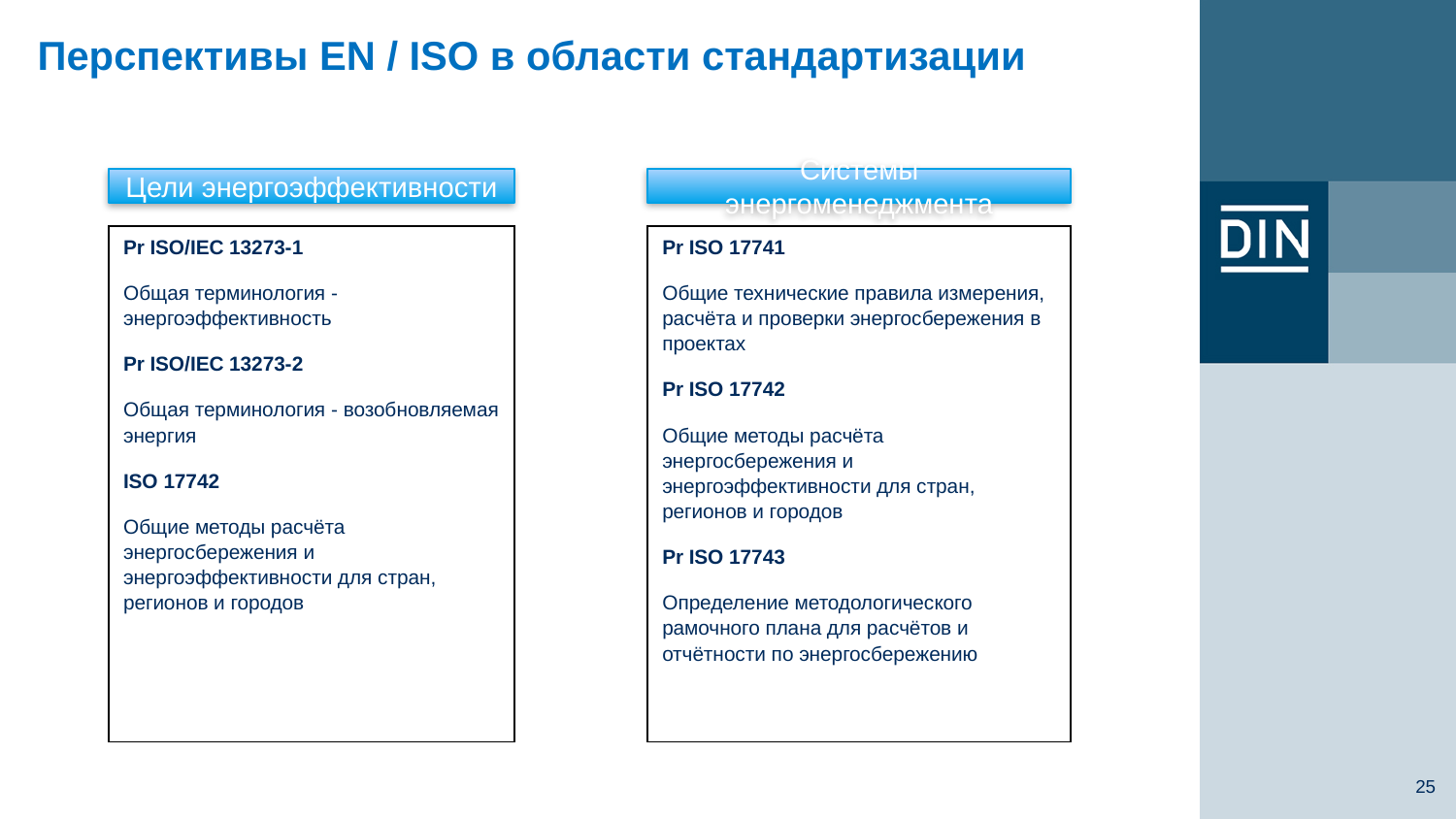

# Перспективы EN / ISO в области стандартизации
Цели энергоэффективности
Системы энергоменеджмента
Pr ISO/IEC 13273-1
Общая терминология - энергоэффективность
Pr ISO/IEC 13273-2
Общая терминология - возобновляемая энергия
ISO 17742
Общие методы расчёта энергосбережения и энергоэффективности для стран, регионов и городов
Pr ISO 17741
Общие технические правила измерения, расчёта и проверки энергосбережения в проектах
Pr ISO 17742
Общие методы расчёта энергосбережения и энергоэффективности для стран, регионов и городов
Pr ISO 17743
Определение методологического рамочного плана для расчётов и отчётности по энергосбережению
25